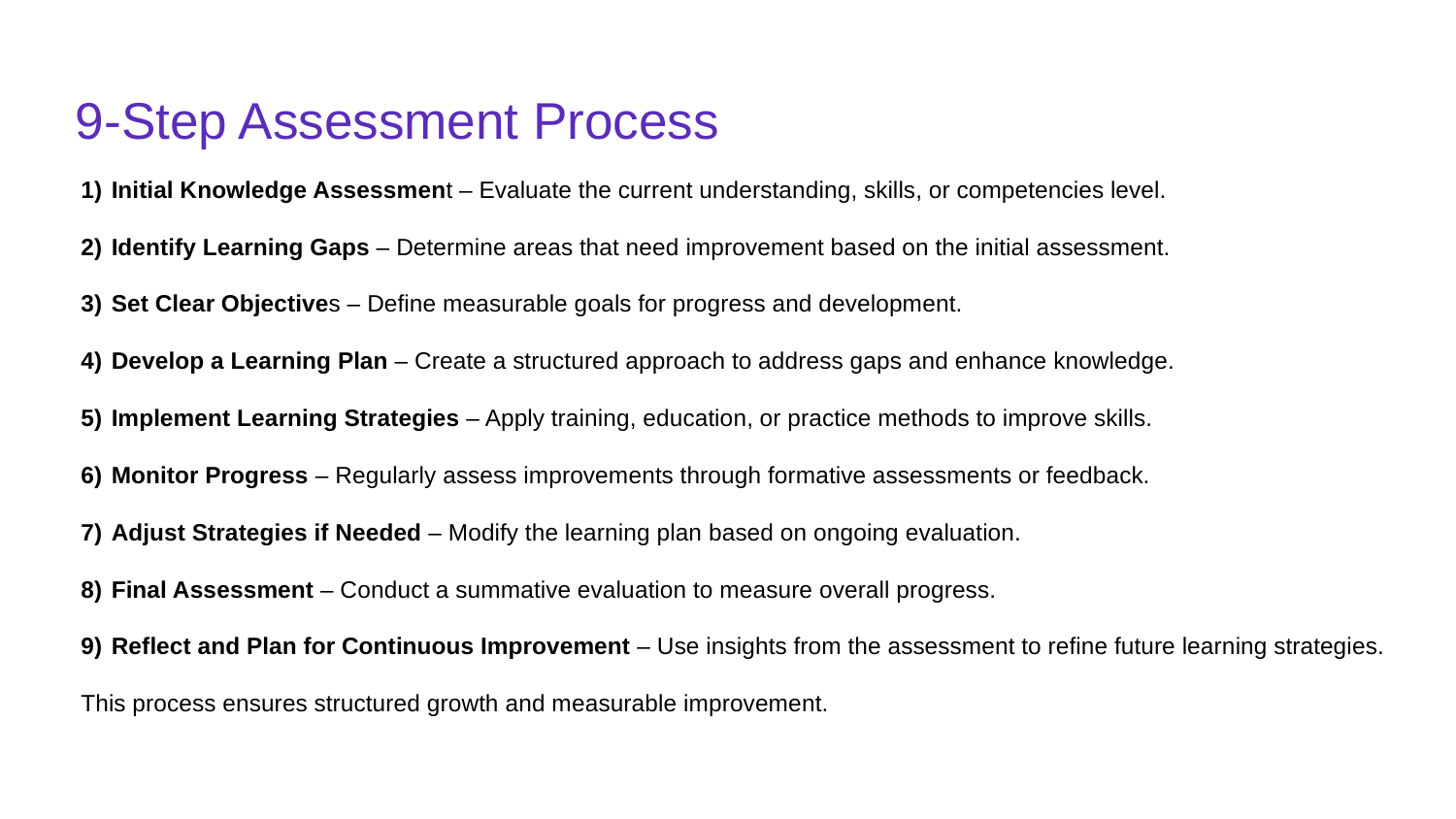

# 9-Step Assessment Process
1)	Initial Knowledge Assessment – Evaluate the current understanding, skills, or competencies level.

2)	Identify Learning Gaps – Determine areas that need improvement based on the initial assessment.

3)	Set Clear Objectives – Define measurable goals for progress and development.

4)	Develop a Learning Plan – Create a structured approach to address gaps and enhance knowledge.

5)	Implement Learning Strategies – Apply training, education, or practice methods to improve skills.

6)	Monitor Progress – Regularly assess improvements through formative assessments or feedback.

7)	Adjust Strategies if Needed – Modify the learning plan based on ongoing evaluation.

8)	Final Assessment – Conduct a summative evaluation to measure overall progress.

9)	Reflect and Plan for Continuous Improvement – Use insights from the assessment to refine future learning strategies.

This process ensures structured growth and measurable improvement.